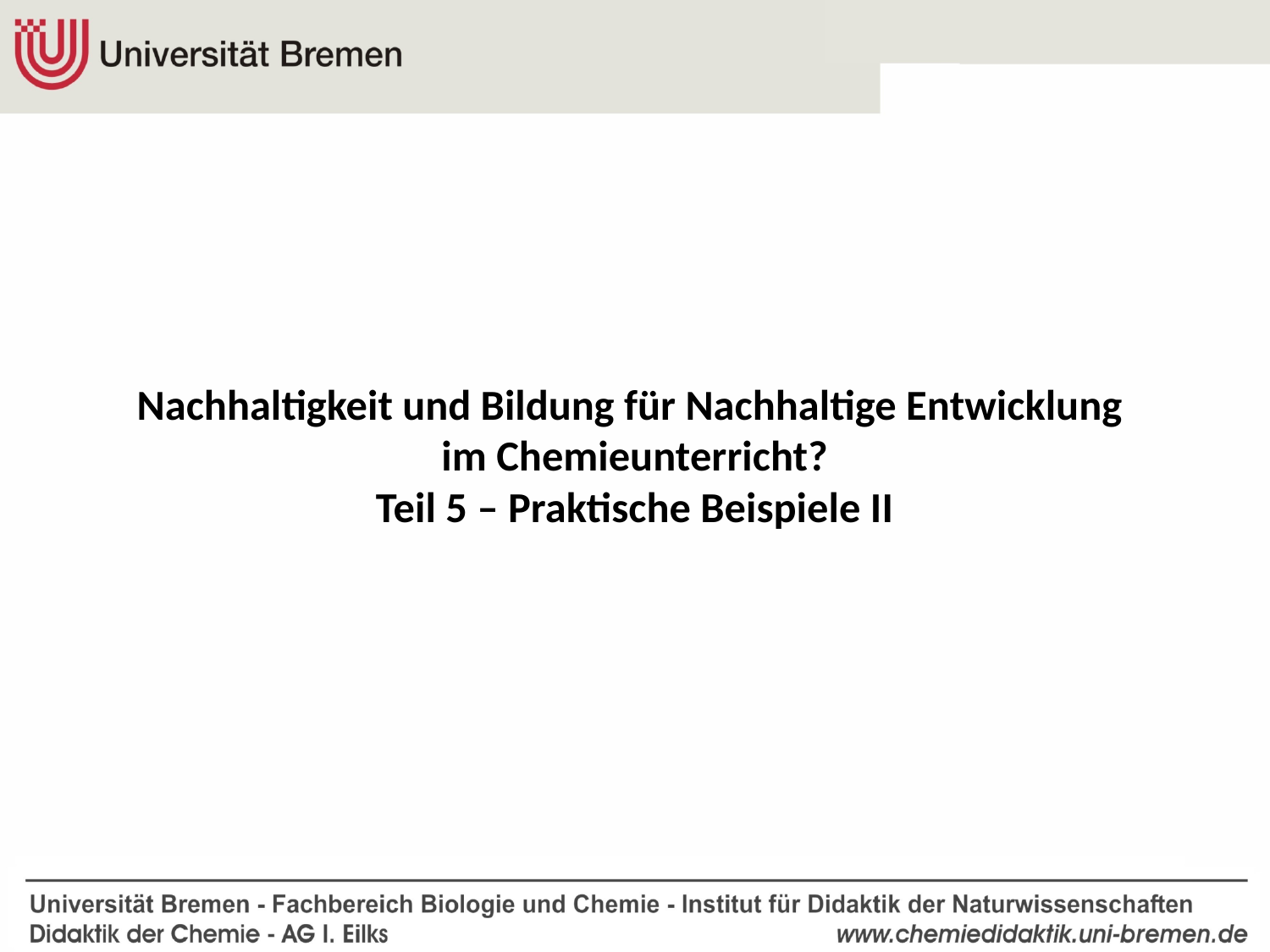

# Nachhaltigkeit und Bildung für Nachhaltige Entwicklung im Chemieunterricht? Teil 5 – Praktische Beispiele II